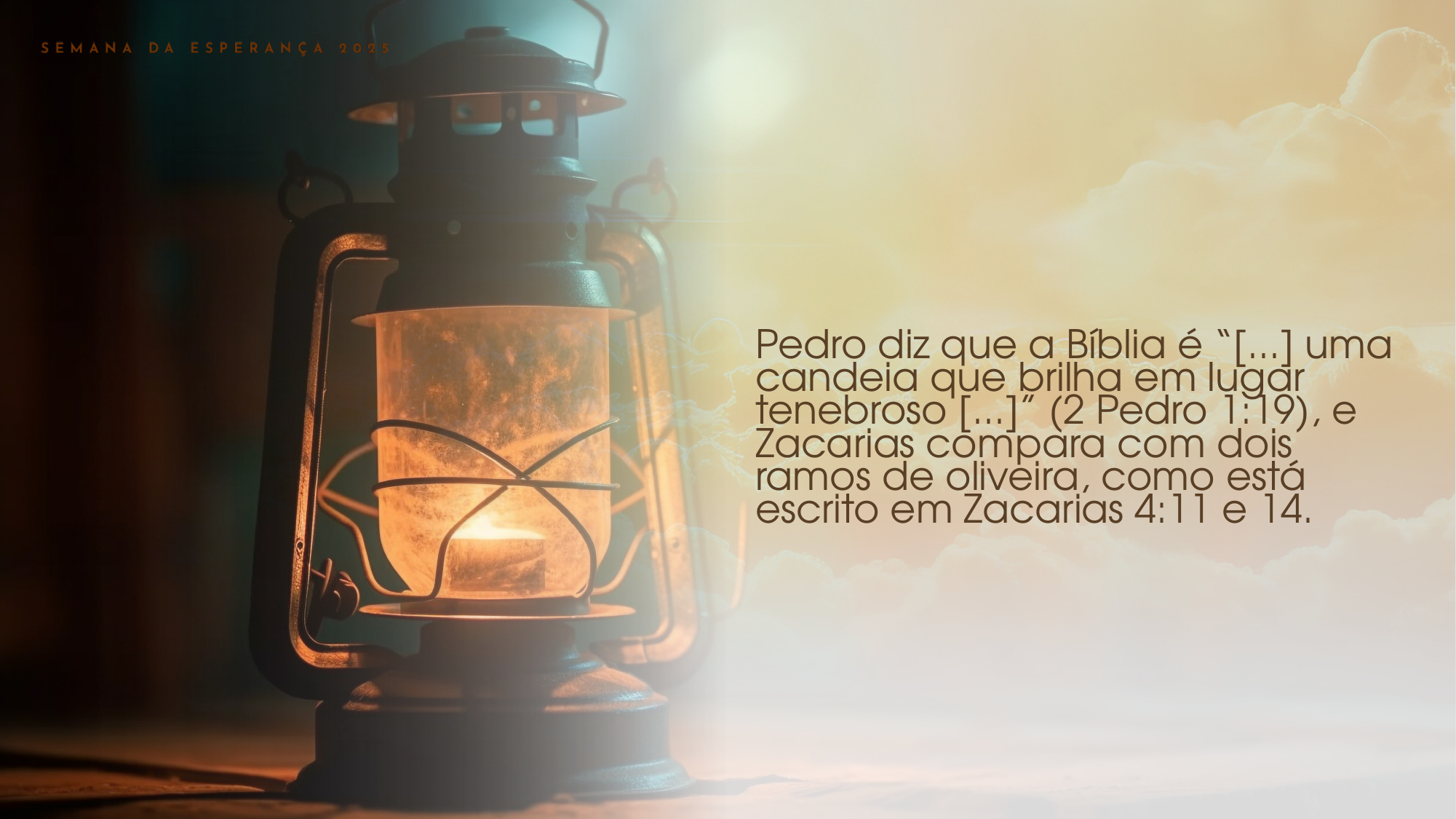

Pedro diz que a Bíblia é “[...] uma candeia que brilha em lugar tenebroso [...]” (2 Pedro 1:19), e Zacarias compara com dois ramos de oliveira, como está escrito em Zacarias 4:11 e 14.